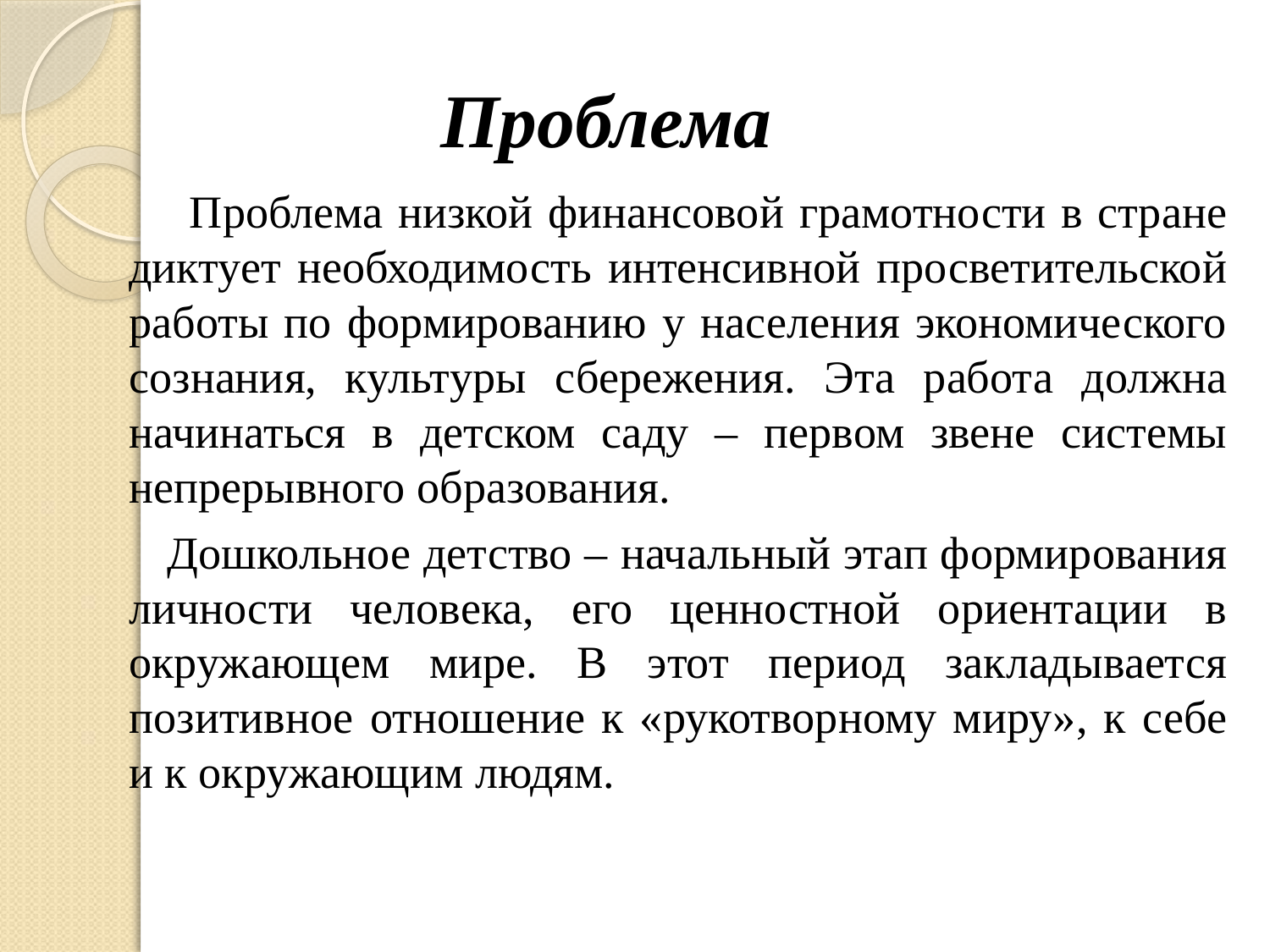

# Проблема
    Проблема низкой финансовой грамотности в стране диктует необходимость интенсивной просветительской работы по формированию у населения экономического сознания, культуры сбережения. Эта работа должна начинаться в детском саду – первом звене системы непрерывного образования.
   Дошкольное детство – начальный этап формирования личности человека, его ценностной ориентации в окружающем мире. В этот период закладывается позитивное отношение к «рукотворному миру», к себе и к окружающим людям.